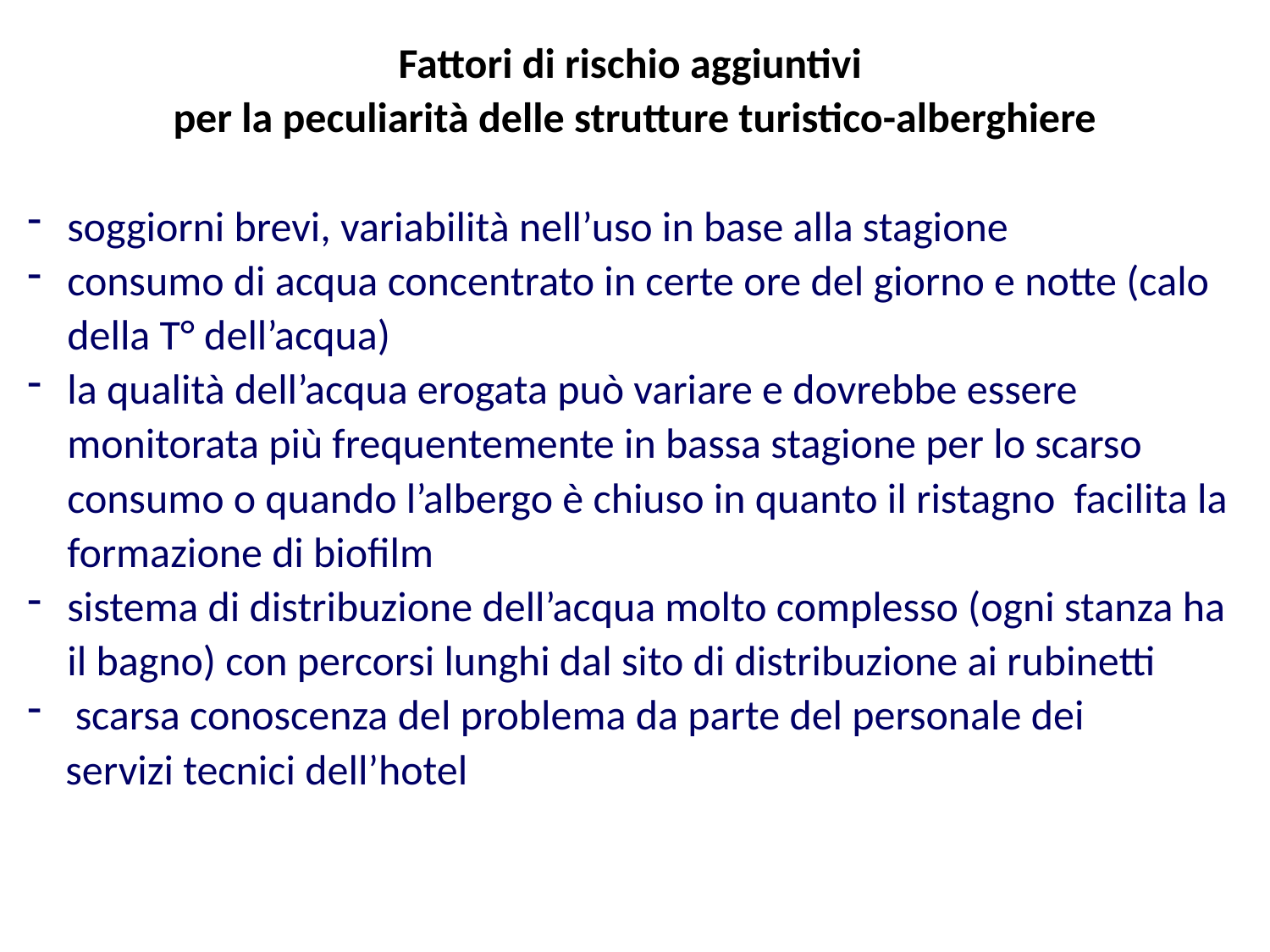

Fattori di rischio aggiuntivi
per la peculiarità delle strutture turistico-alberghiere

soggiorni brevi, variabilità nell’uso in base alla stagione
consumo di acqua concentrato in certe ore del giorno e notte (calo della T° dell’acqua)
la qualità dell’acqua erogata può variare e dovrebbe essere monitorata più frequentemente in bassa stagione per lo scarso consumo o quando l’albergo è chiuso in quanto il ristagno  facilita la formazione di biofilm
sistema di distribuzione dell’acqua molto complesso (ogni stanza ha il bagno) con percorsi lunghi dal sito di distribuzione ai rubinetti
scarsa conoscenza del problema da parte del personale dei
    servizi tecnici dell’hotel